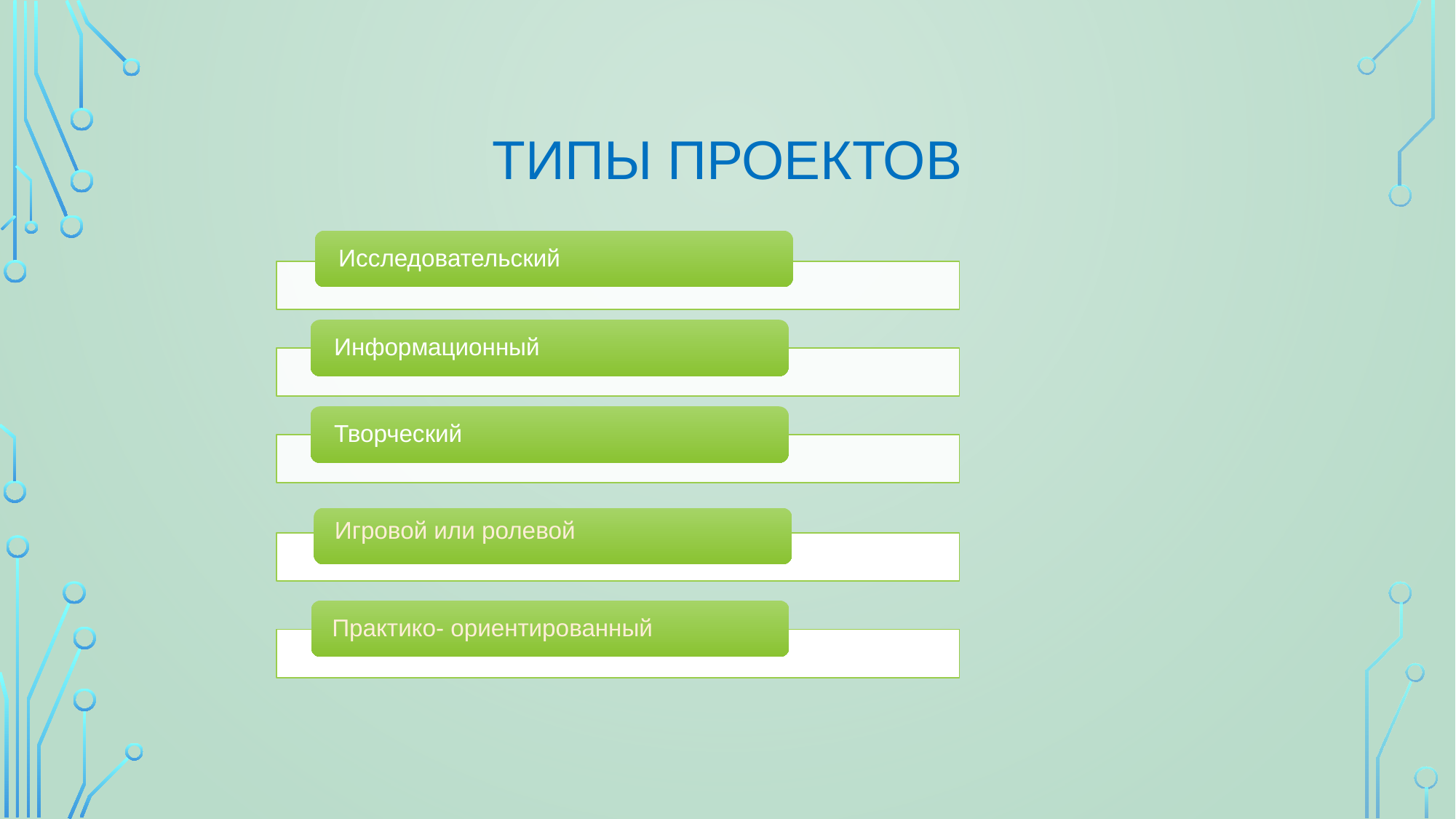

# типы проектов
Исследовательский
Информационный
Творческий
Игровой или ролевой

Практико- ориентированный